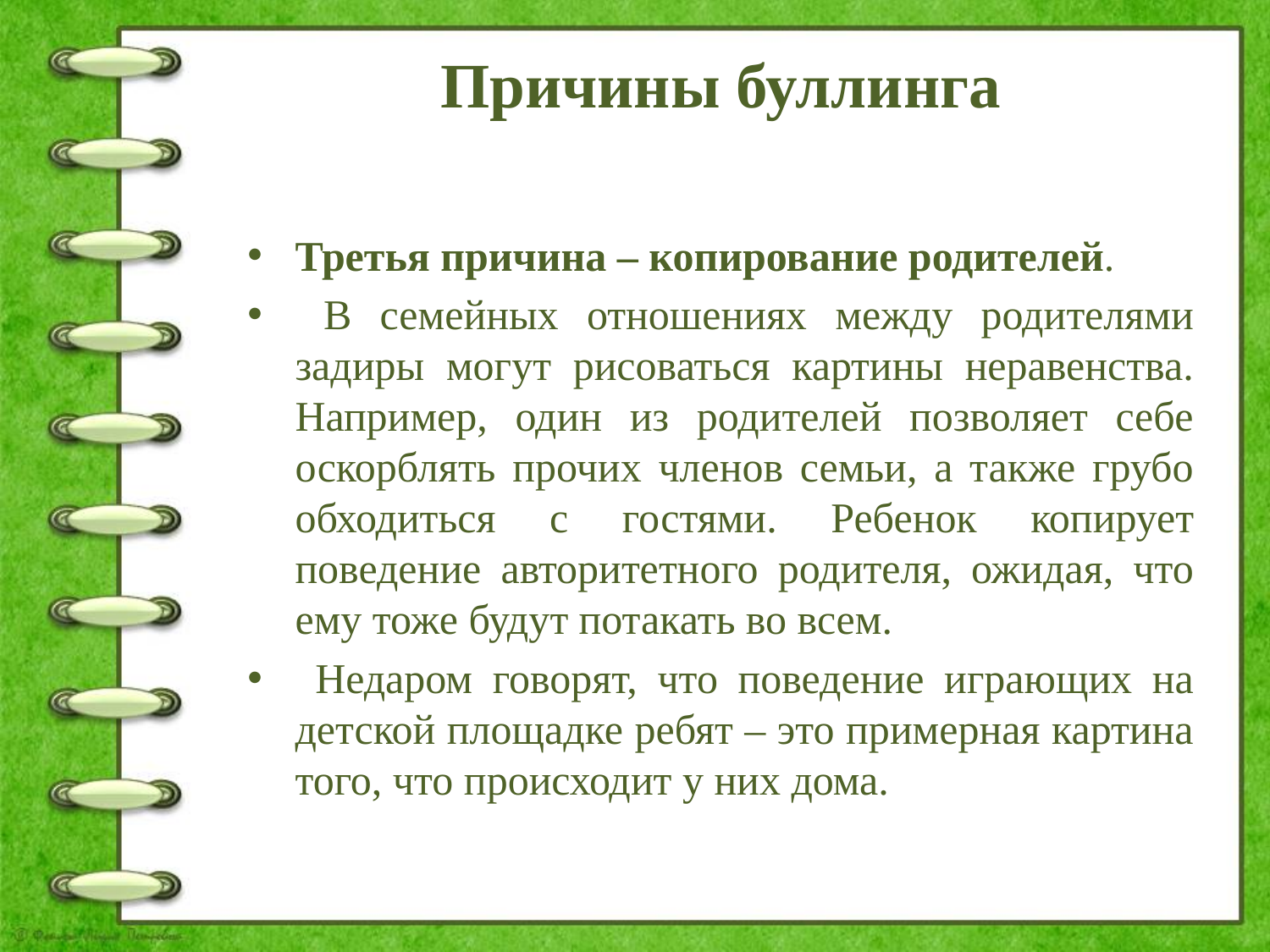

# Причины буллинга
Третья причина – копирование родителей.
 В семейных отношениях между родителями задиры могут рисоваться картины неравенства. Например, один из родителей позволяет себе оскорблять прочих членов семьи, а также грубо обходиться с гостями. Ребенок копирует поведение авторитетного родителя, ожидая, что ему тоже будут потакать во всем.
 Недаром говорят, что поведение играющих на детской площадке ребят – это примерная картина того, что происходит у них дома.